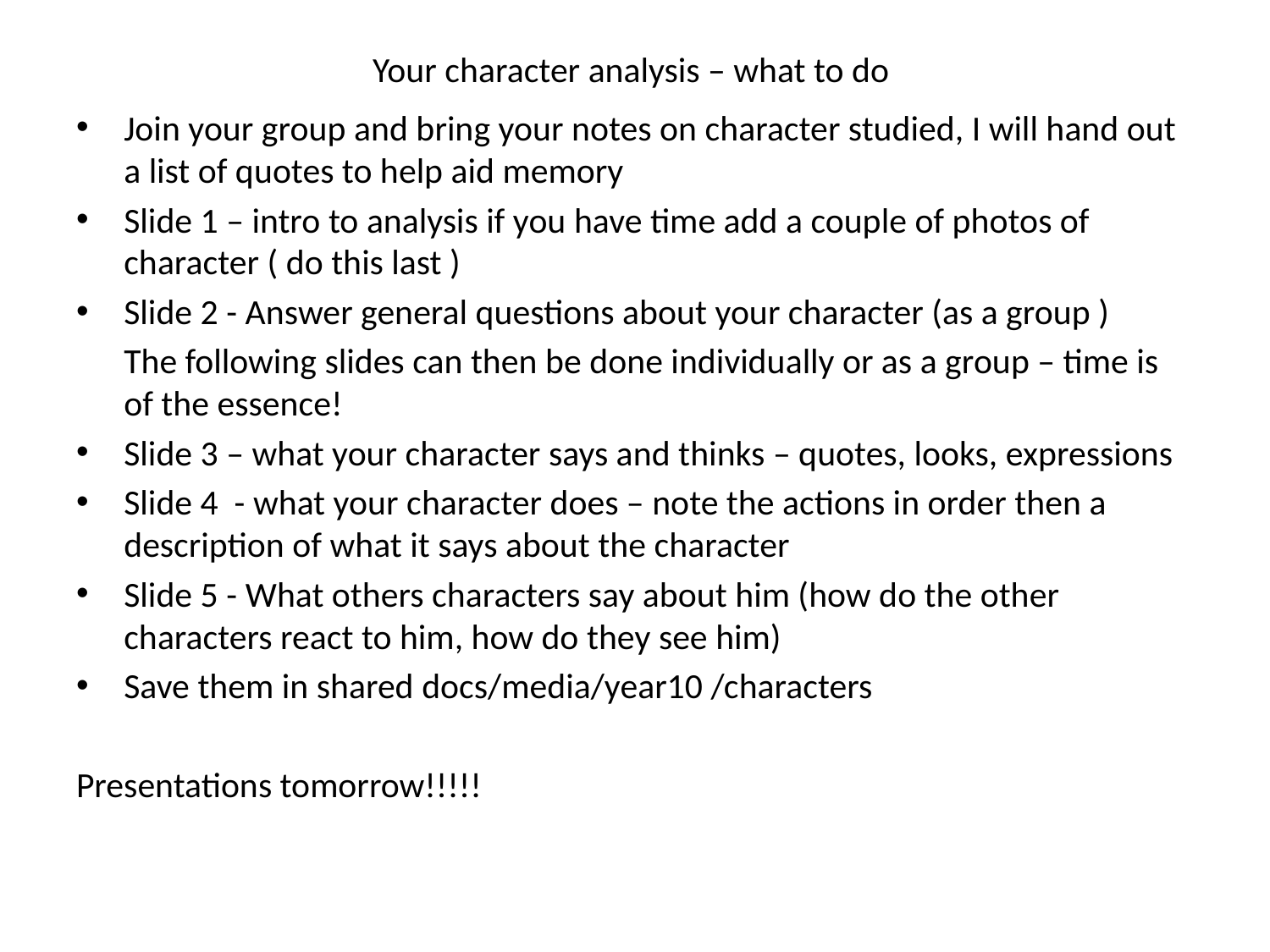

# Your character analysis – what to do
Join your group and bring your notes on character studied, I will hand out a list of quotes to help aid memory
Slide 1 – intro to analysis if you have time add a couple of photos of character ( do this last )
Slide 2 - Answer general questions about your character (as a group )
	The following slides can then be done individually or as a group – time is of the essence!
Slide 3 – what your character says and thinks – quotes, looks, expressions
Slide 4  - what your character does – note the actions in order then a description of what it says about the character
Slide 5 - What others characters say about him (how do the other characters react to him, how do they see him)
Save them in shared docs/media/year10 /characters

Presentations tomorrow!!!!!